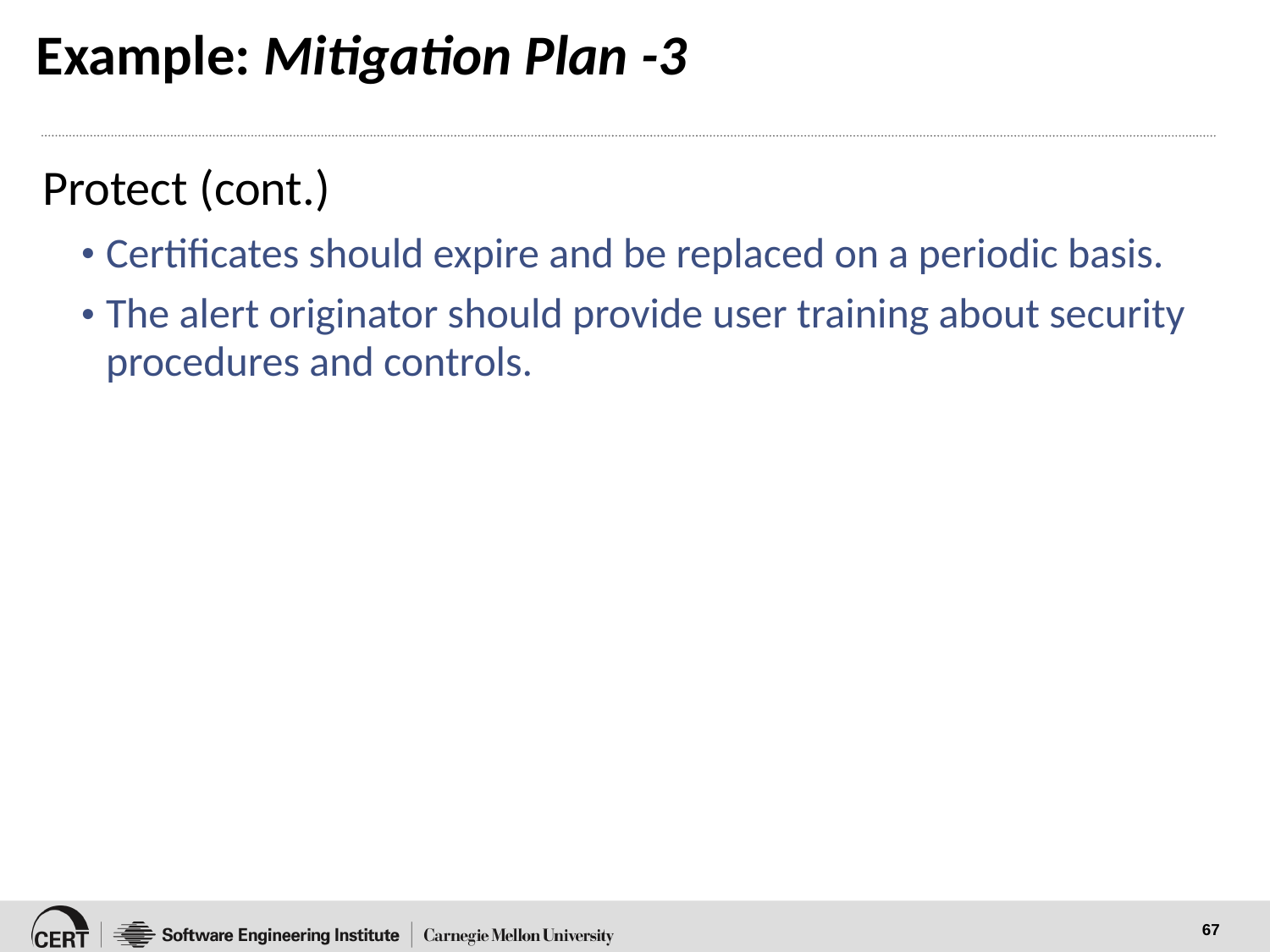

# Example: Mitigation Plan -3
Protect (cont.)
Certificates should expire and be replaced on a periodic basis.
The alert originator should provide user training about security procedures and controls.